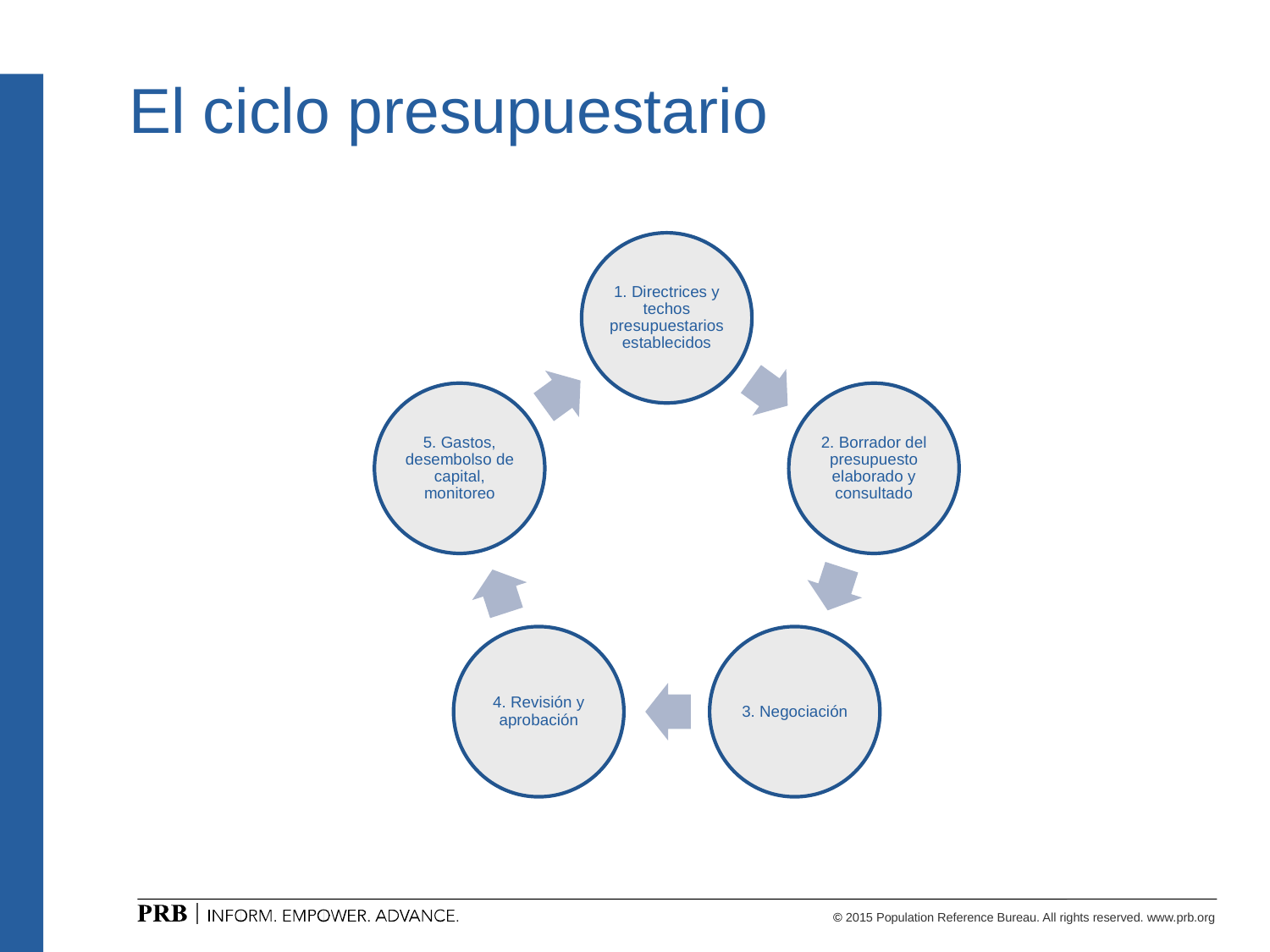

# El ciclo presupuestario
1. Directrices y techos presupuestarios establecidos

2. Borrador del presupuesto elaborado y consultado

3. Negociación

4. Revisión y aprobación

5. Gastos, desembolso de capital, monitoreo